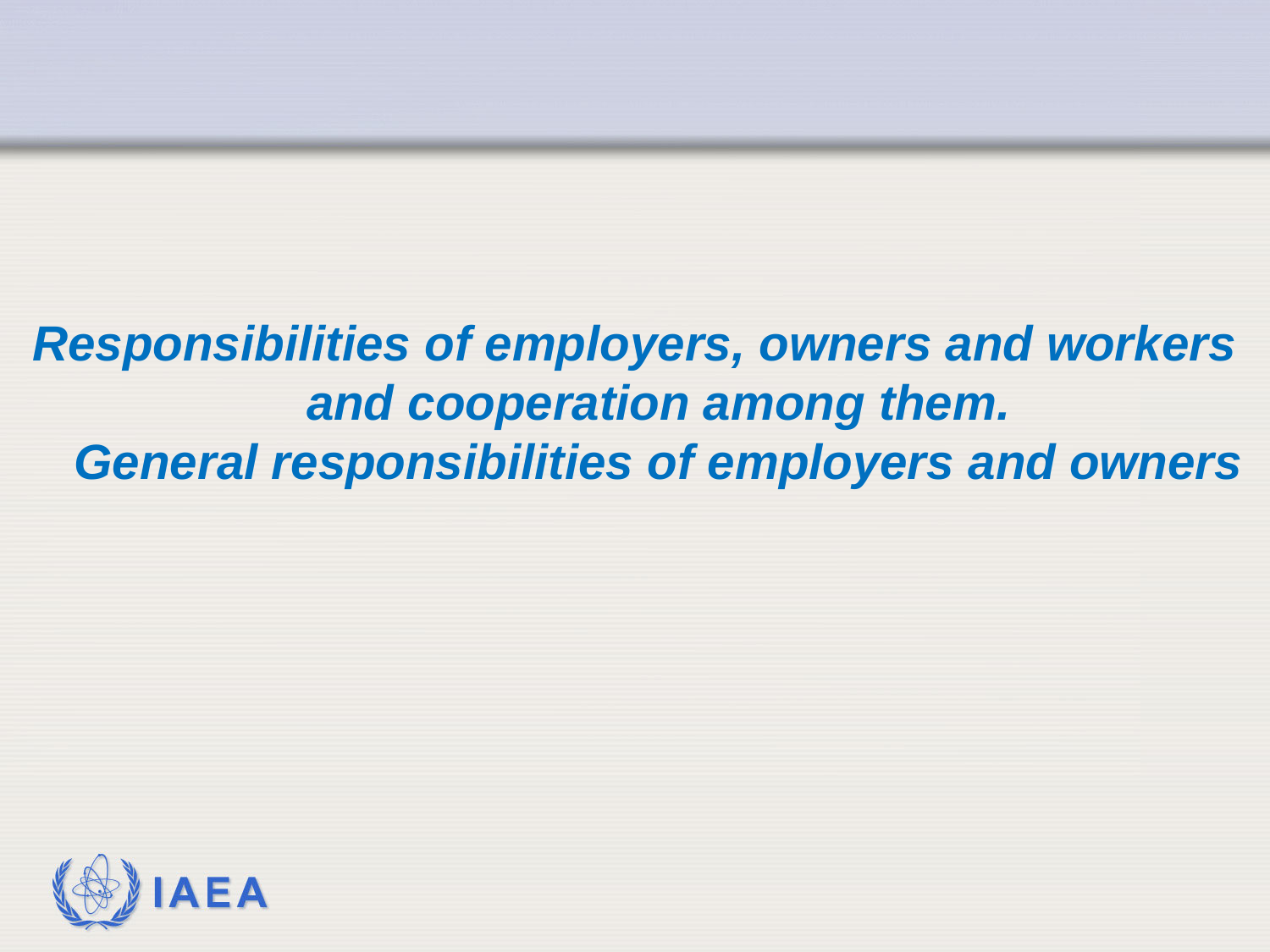

# Responsibilities of employers, owners and workers and cooperation among them. General responsibilities of employers and owners